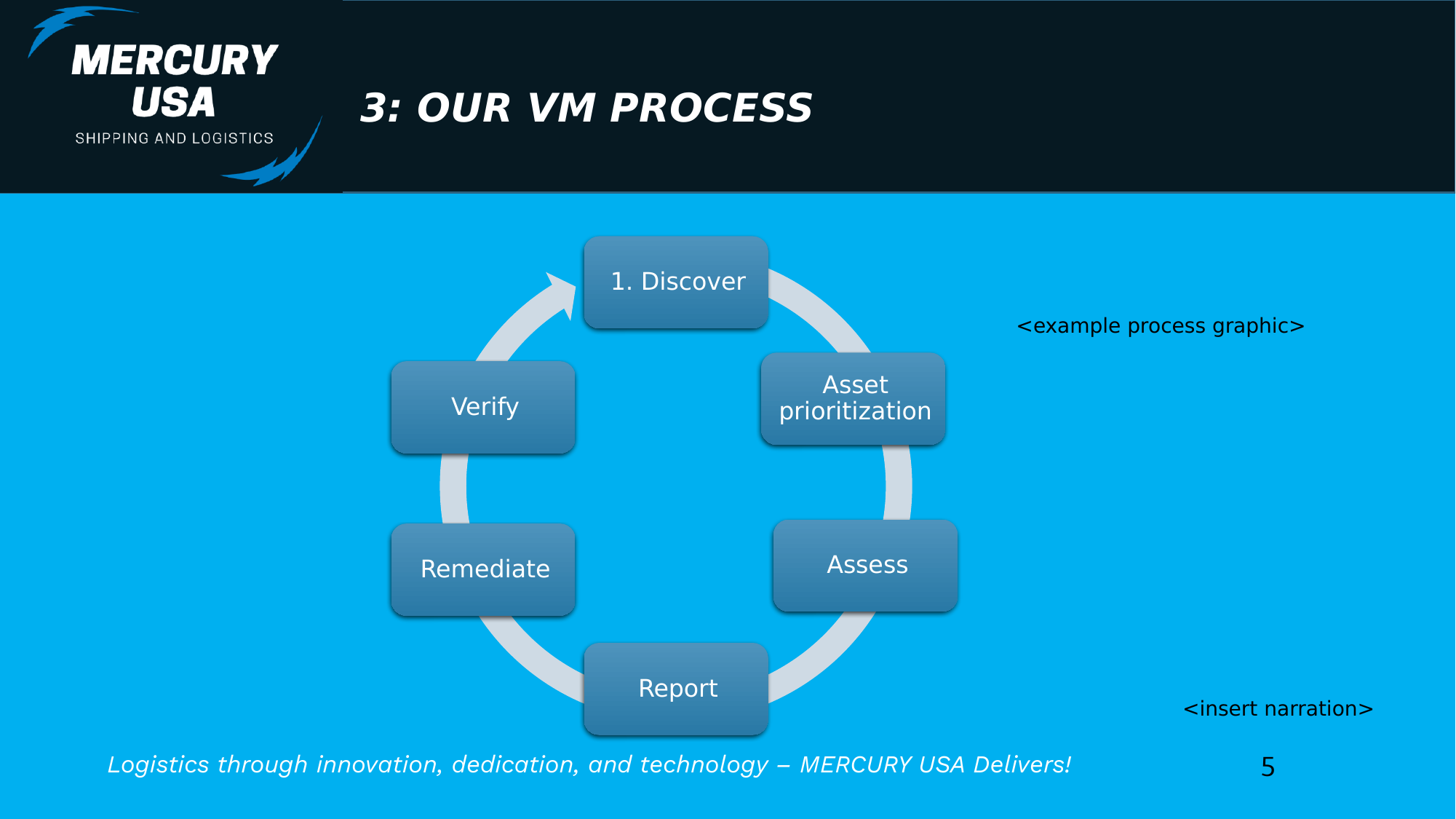

3: OUR VM PROCESS
1. Discover
Asset prioritization
Assess
Report
Remediate
Verify
<example process graphic>
<insert narration>
Logistics through innovation, dedication, and technology – MERCURY USA Delivers!
5